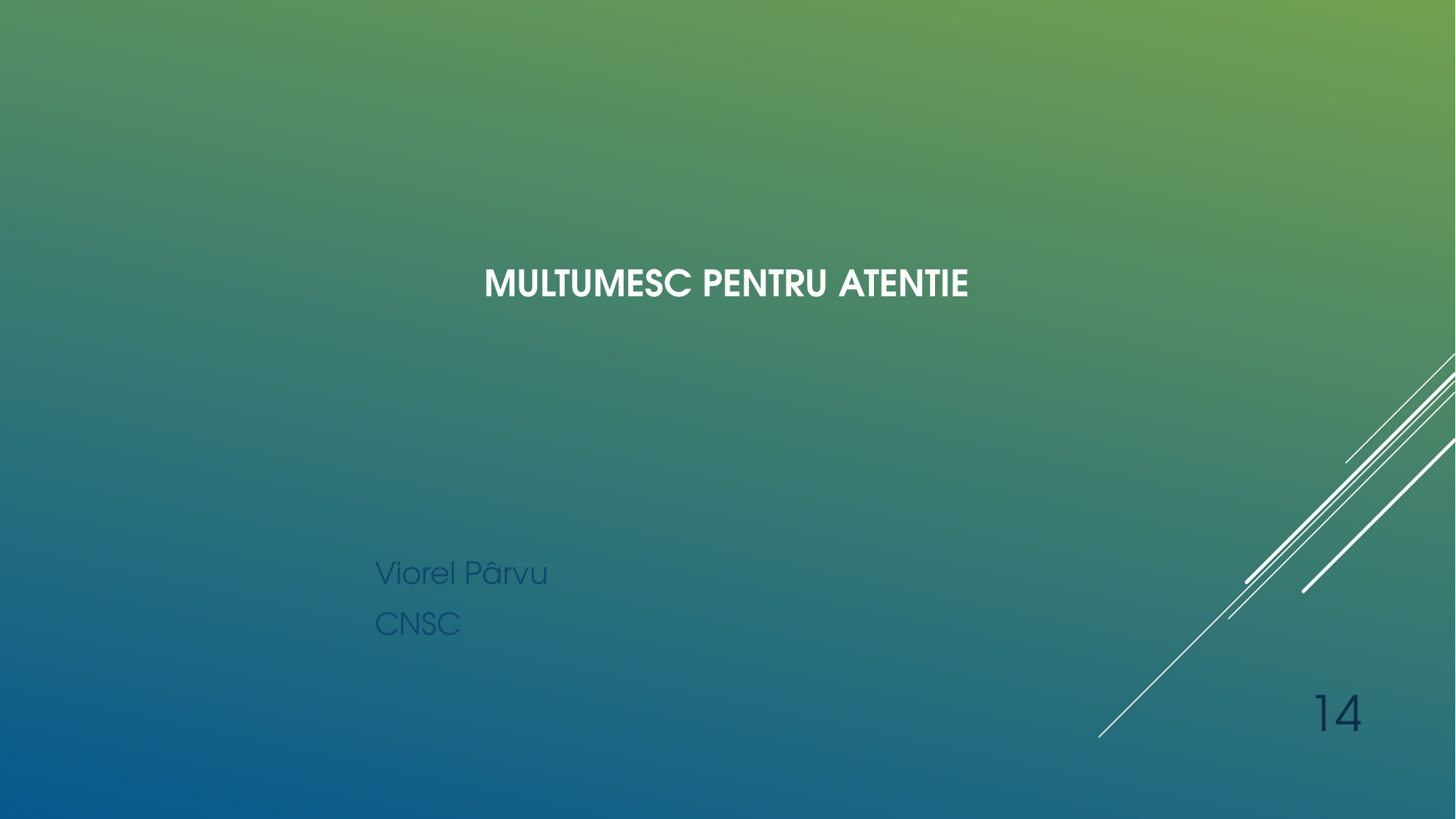

# Multumesc pentru atentie
Viorel Pârvu
CNSC
14